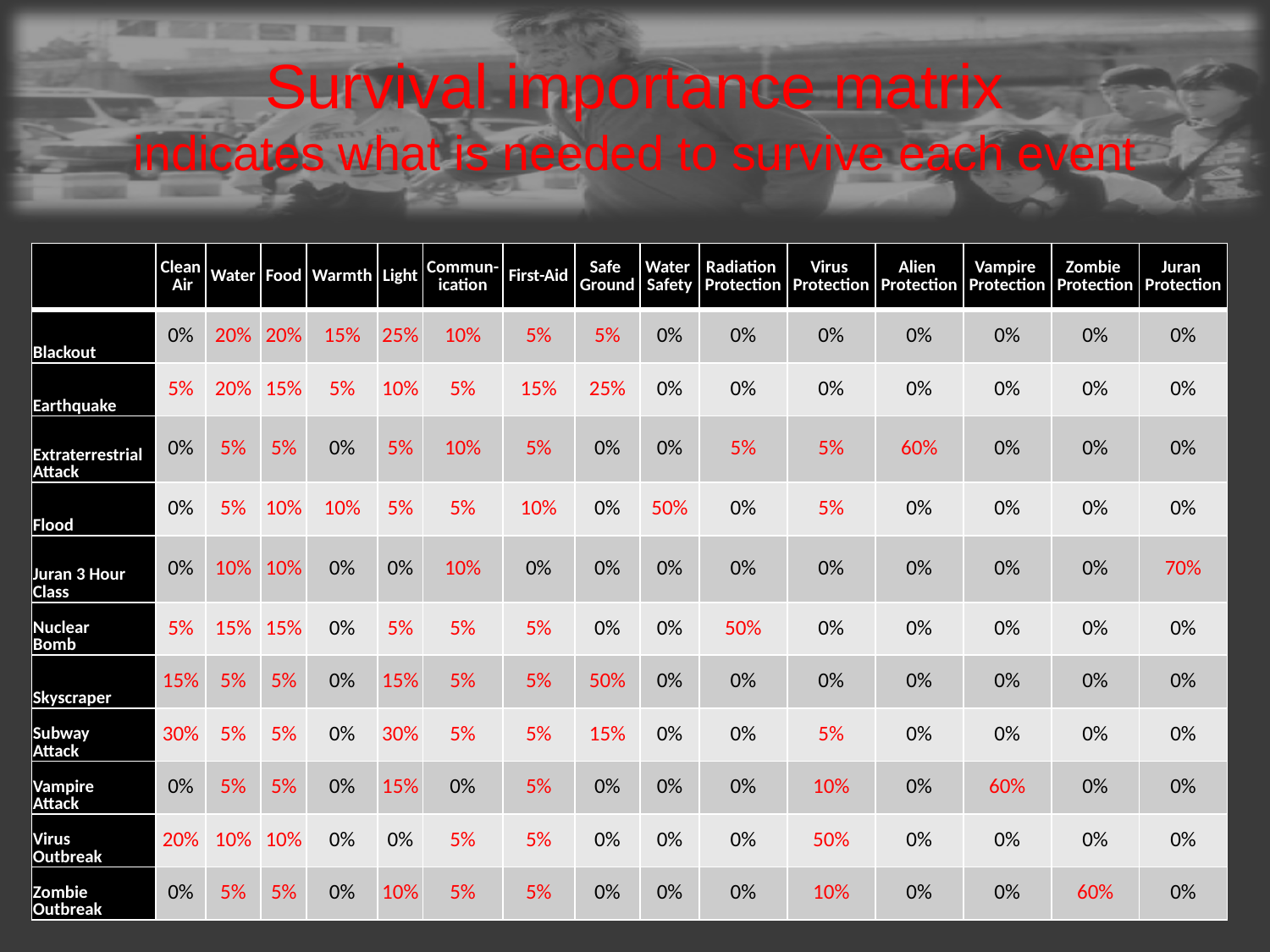

# Survival importance matrix indicates what is needed to survive each event
|  | Clean Air | Water | Food | Warmth | Light | Commun-ication | First-Aid | Safe Ground | Water Safety | Radiation Protection | Virus Protection | Alien Protection | Vampire Protection | Zombie Protection | Juran Protection |
| --- | --- | --- | --- | --- | --- | --- | --- | --- | --- | --- | --- | --- | --- | --- | --- |
| Blackout | 0% | 20% | 20% | 15% | 25% | 10% | 5% | 5% | 0% | 0% | 0% | 0% | 0% | 0% | 0% |
| Earthquake | 5% | 20% | 15% | 5% | 10% | 5% | 15% | 25% | 0% | 0% | 0% | 0% | 0% | 0% | 0% |
| Extraterrestrial Attack | 0% | 5% | 5% | 0% | 5% | 10% | 5% | 0% | 0% | 5% | 5% | 60% | 0% | 0% | 0% |
| Flood | 0% | 5% | 10% | 10% | 5% | 5% | 10% | 0% | 50% | 0% | 5% | 0% | 0% | 0% | 0% |
| Juran 3 Hour Class | 0% | 10% | 10% | 0% | 0% | 10% | 0% | 0% | 0% | 0% | 0% | 0% | 0% | 0% | 70% |
| Nuclear Bomb | 5% | 15% | 15% | 0% | 5% | 5% | 5% | 0% | 0% | 50% | 0% | 0% | 0% | 0% | 0% |
| Skyscraper | 15% | 5% | 5% | 0% | 15% | 5% | 5% | 50% | 0% | 0% | 0% | 0% | 0% | 0% | 0% |
| Subway Attack | 30% | 5% | 5% | 0% | 30% | 5% | 5% | 15% | 0% | 0% | 5% | 0% | 0% | 0% | 0% |
| Vampire Attack | 0% | 5% | 5% | 0% | 15% | 0% | 5% | 0% | 0% | 0% | 10% | 0% | 60% | 0% | 0% |
| Virus Outbreak | 20% | 10% | 10% | 0% | 0% | 5% | 5% | 0% | 0% | 0% | 50% | 0% | 0% | 0% | 0% |
| Zombie Outbreak | 0% | 5% | 5% | 0% | 10% | 5% | 5% | 0% | 0% | 0% | 10% | 0% | 0% | 60% | 0% |